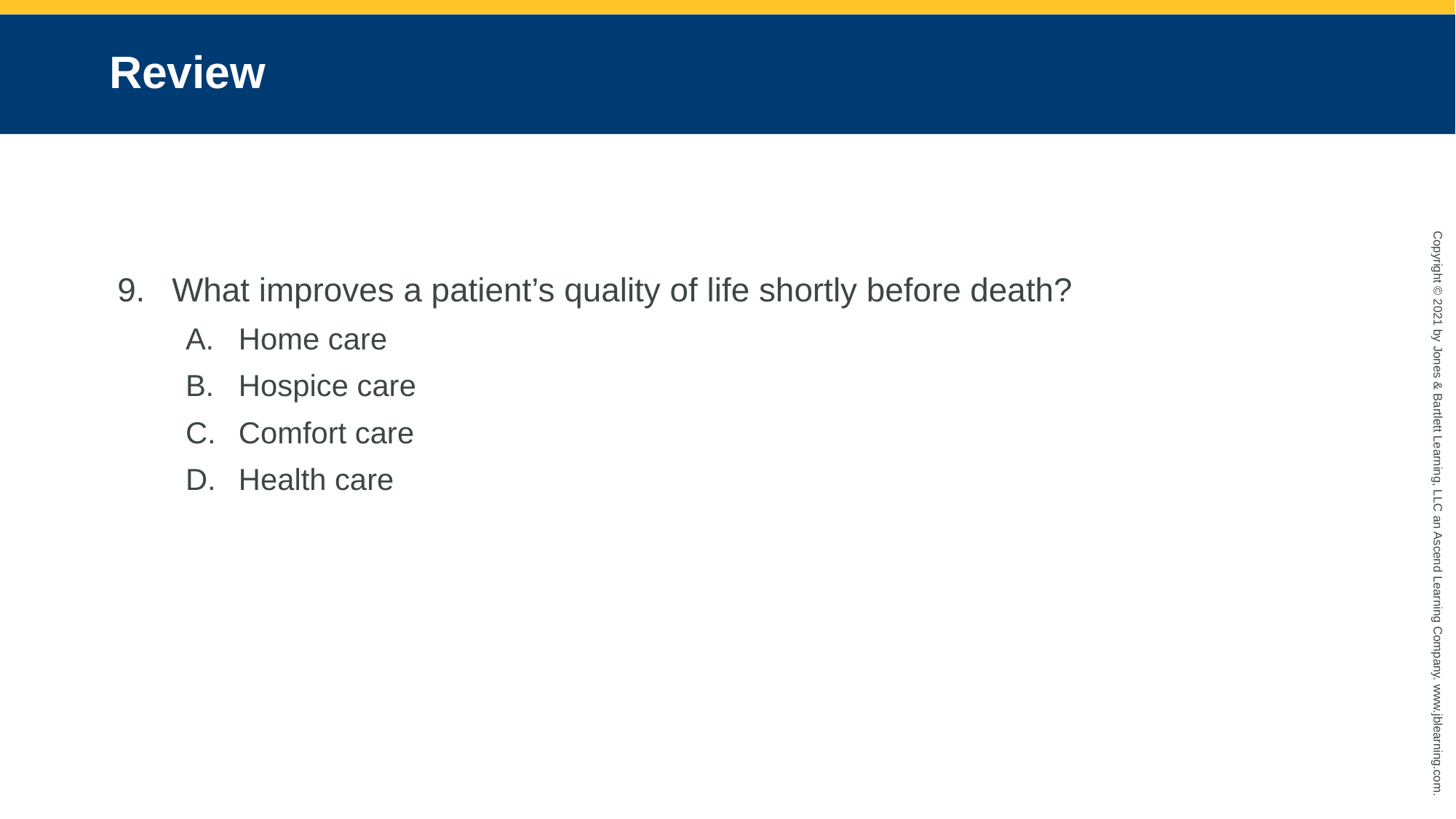

# Review
What improves a patient’s quality of life shortly before death?
Home care
Hospice care
Comfort care
Health care